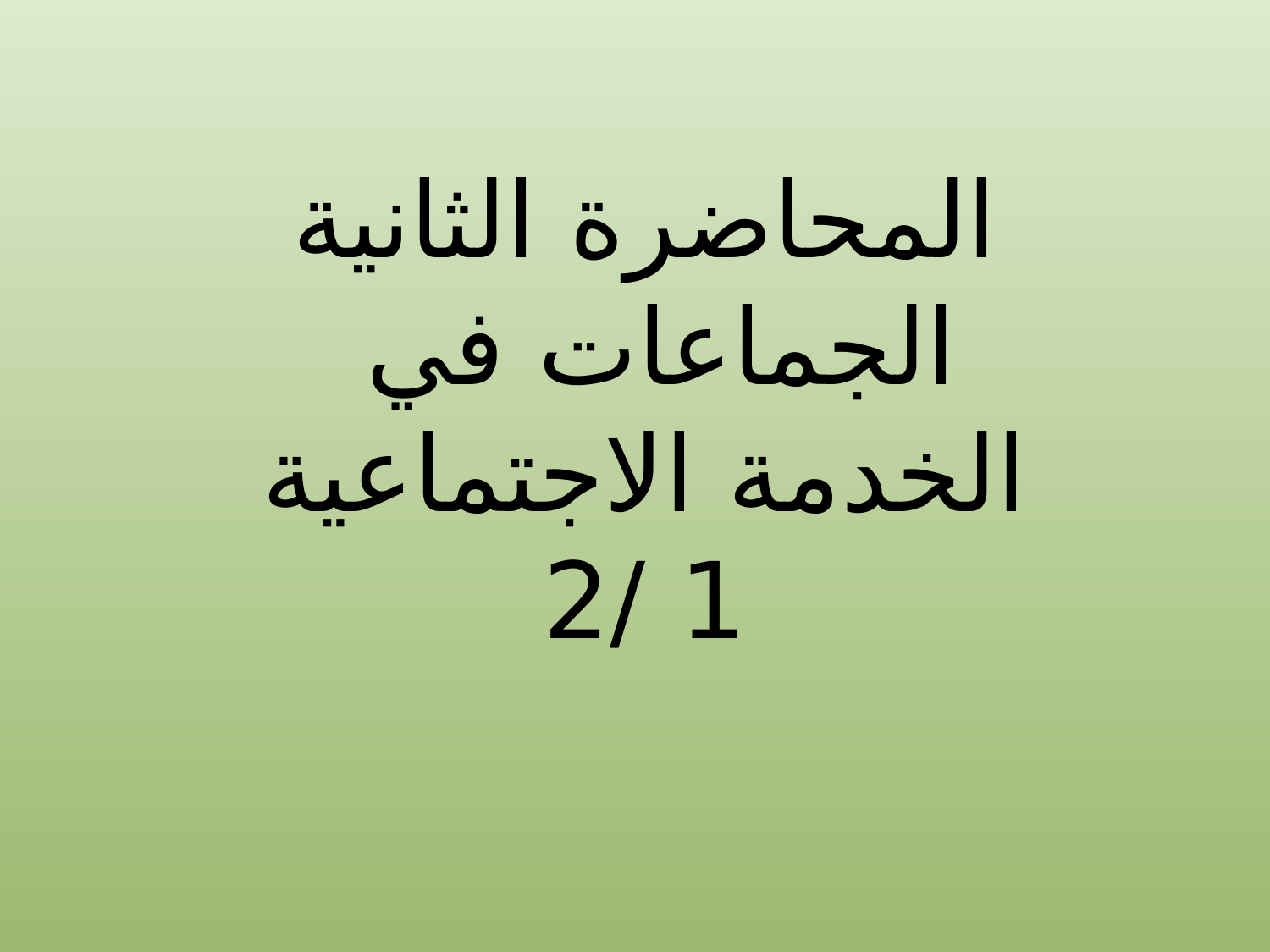

# المحاضرة الثانية الجماعات في الخدمة الاجتماعية 1 /2